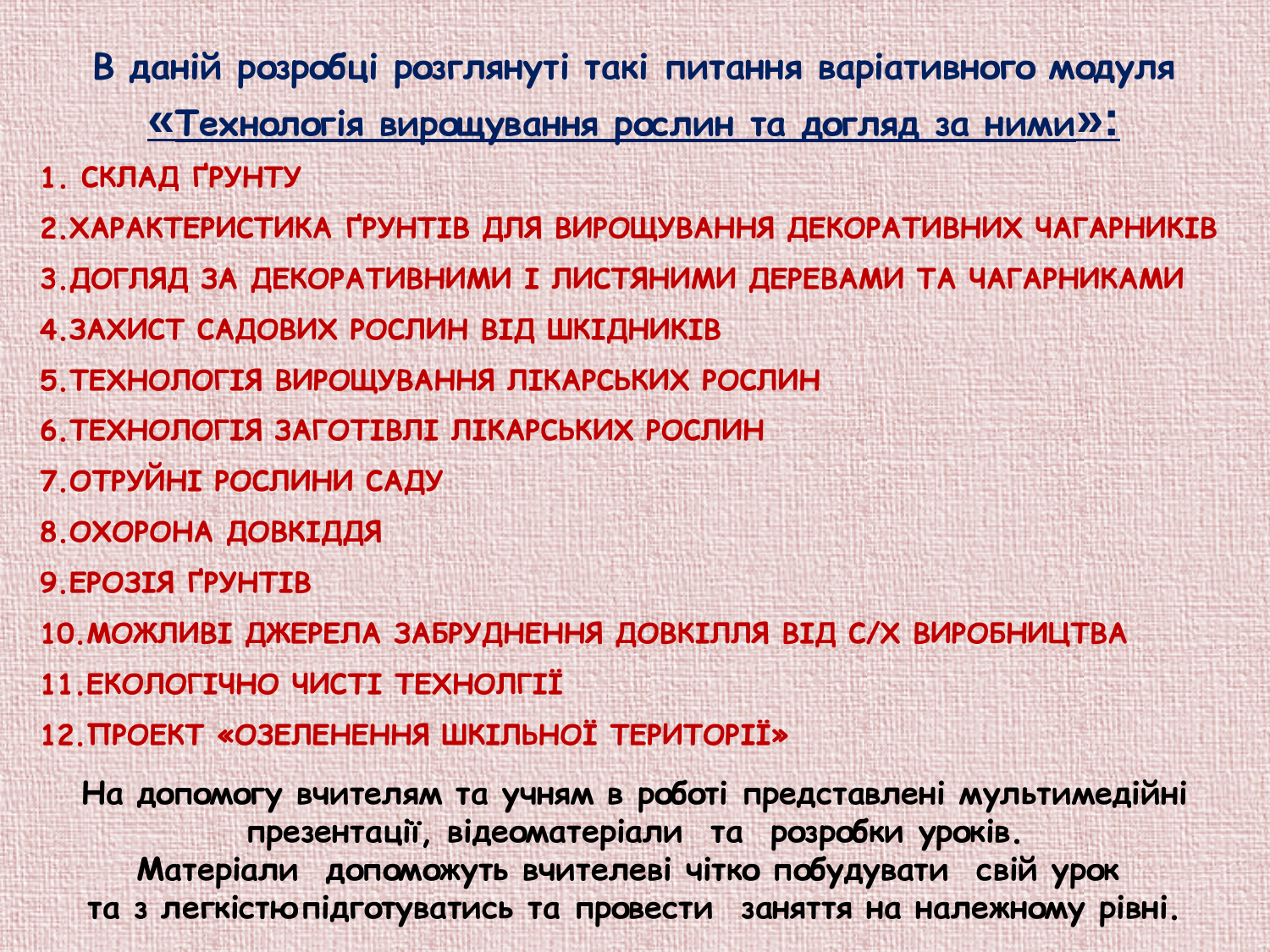

В даній розробці розглянуті такі питання варіативного модуля «Технологія вирощування рослин та догляд за ними»:
1. СКЛАД ҐРУНТУ
ХАРАКТЕРИСТИКА ҐРУНТІВ ДЛЯ ВИРОЩУВАННЯ ДЕКОРАТИВНИХ ЧАГАРНИКІВ
ДОГЛЯД ЗА ДЕКОРАТИВНИМИ І ЛИСТЯНИМИ ДЕРЕВАМИ ТА ЧАГАРНИКАМИ
ЗАХИСТ САДОВИХ РОСЛИН ВІД ШКІДНИКІВ
ТЕХНОЛОГІЯ ВИРОЩУВАННЯ ЛІКАРСЬКИХ РОСЛИН
ТЕХНОЛОГІЯ ЗАГОТІВЛІ ЛІКАРСЬКИХ РОСЛИН
ОТРУЙНІ РОСЛИНИ САДУ
ОХОРОНА ДОВКІДДЯ
ЕРОЗІЯ ҐРУНТІВ
МОЖЛИВІ ДЖЕРЕЛА ЗАБРУДНЕННЯ ДОВКІЛЛЯ ВІД С/Х ВИРОБНИЦТВА
ЕКОЛОГІЧНО ЧИСТІ ТЕХНОЛГІЇ
ПРОЕКТ «ОЗЕЛЕНЕННЯ ШКІЛЬНОЇ ТЕРИТОРІЇ»
На допомогу вчителям та учням в роботі представлені мультимедійні презентації, відеоматеріали  та  розробки уроків.
Матеріали  допоможуть вчителеві чітко побудувати  свій урок
та з легкістю підготуватись та провести  заняття на належному рівні.